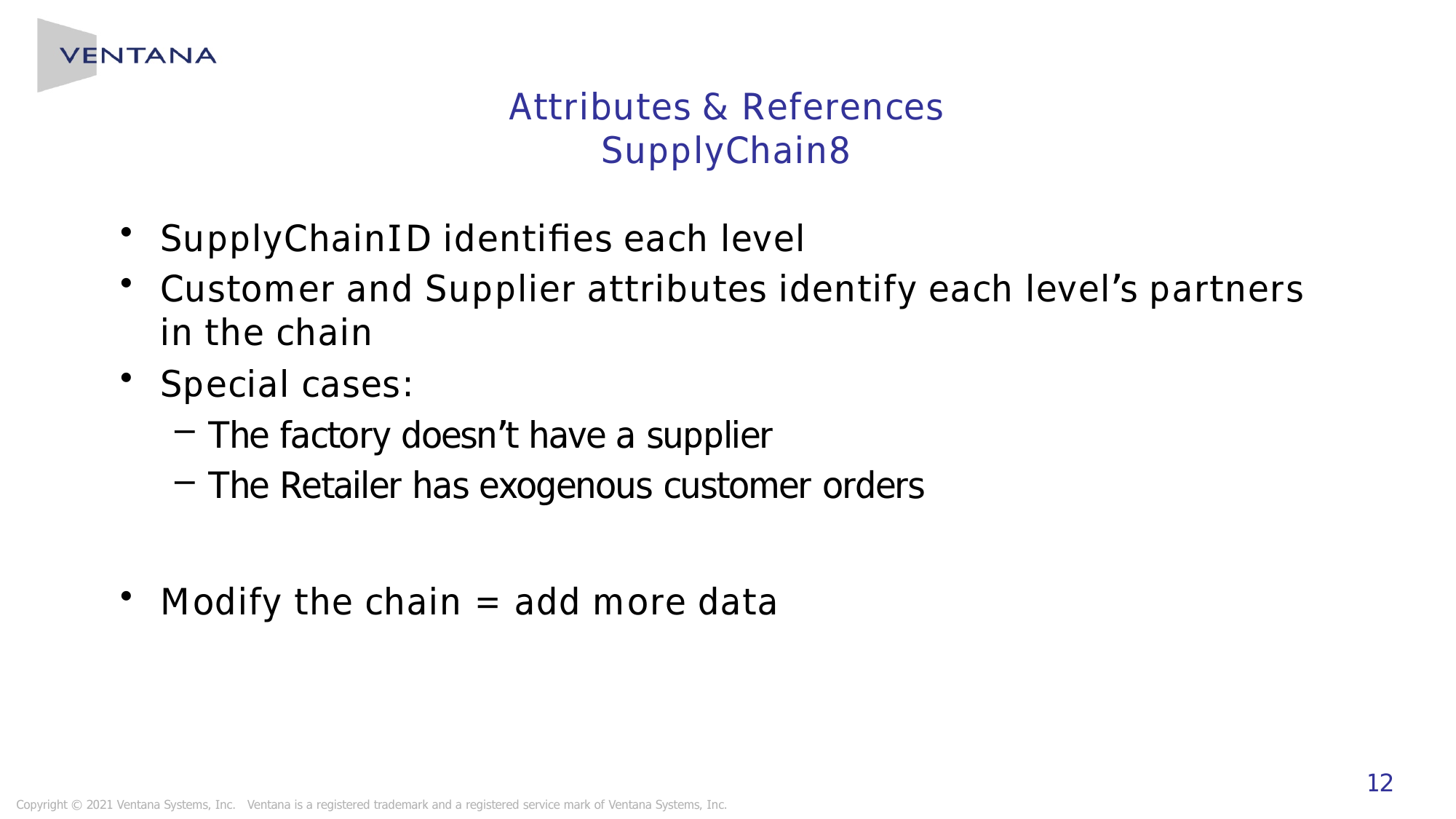

# Attributes & References SupplyChain8
SupplyChainID identifies each level
Customer and Supplier attributes identify each level’s partners in the chain
Special cases:
The factory doesn’t have a supplier
The Retailer has exogenous customer orders

Modify the chain = add more data